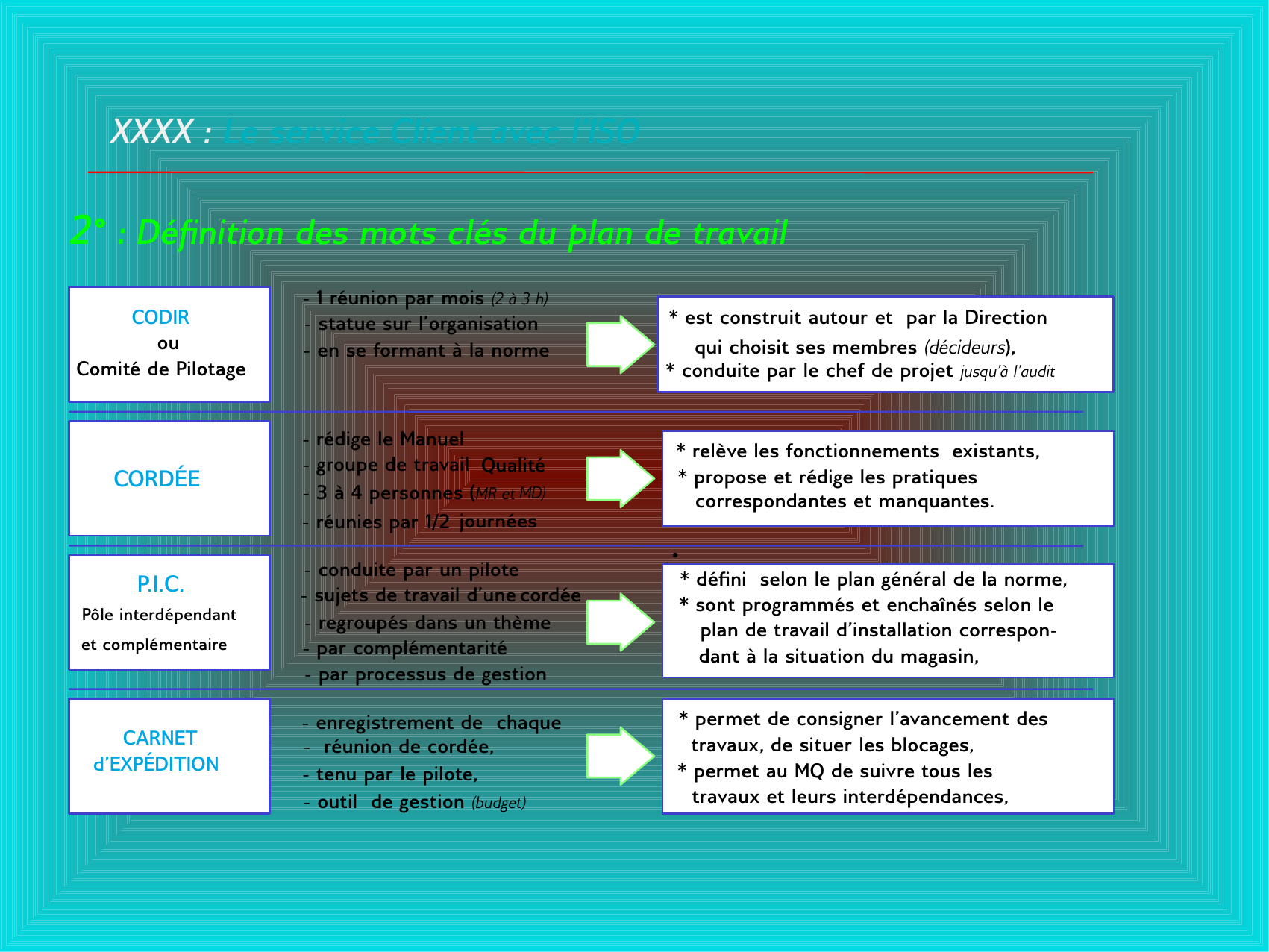

XXXX : Le service Client avec l’ISO

2° : Définition des mots clés du plan de travail

- 1 réunion par mois (2 à 3 h)

CODIR
* est construit autour et  par la Direction
- statue sur l’organisation

ou

   qui choisit ses membres (décideurs),
- en se formant à la norme
Comité de Pilotage
* conduite par le chef de projet jusqu’à l’audit

- rédige le Manuel
- groupe de travail
Qualité
- 3 à 4 personnes (MR et
MD)
journées
- réunies par 1/2

* relève les fonctionnements
existants,

CORDÉE
* propose et rédige les pratiques
correspondantes et manquantes.
•

- conduite par un pilote
- sujets de travail d’une
- regroupés dans un thème
- par complémentarité
- par processus de gestion

* défini  selon le plan général de la norme,
P.I.C.
cordée
* sont programmés et enchaînés selon le

Pôle interdépendant
   plan de travail d’installation correspon-
et complémentaire
   dant à la situation du magasin,

* permet de consigner l’avancement des
chaque
- enregistrement de
-  réunion de cordée,
- tenu par le pilote,
- outil  de gestion (budget)

CARNET

  travaux, de situer les blocages,
 d’EXPÉDITION
* permet au MQ de suivre tous les
  travaux et leurs interdépendances,